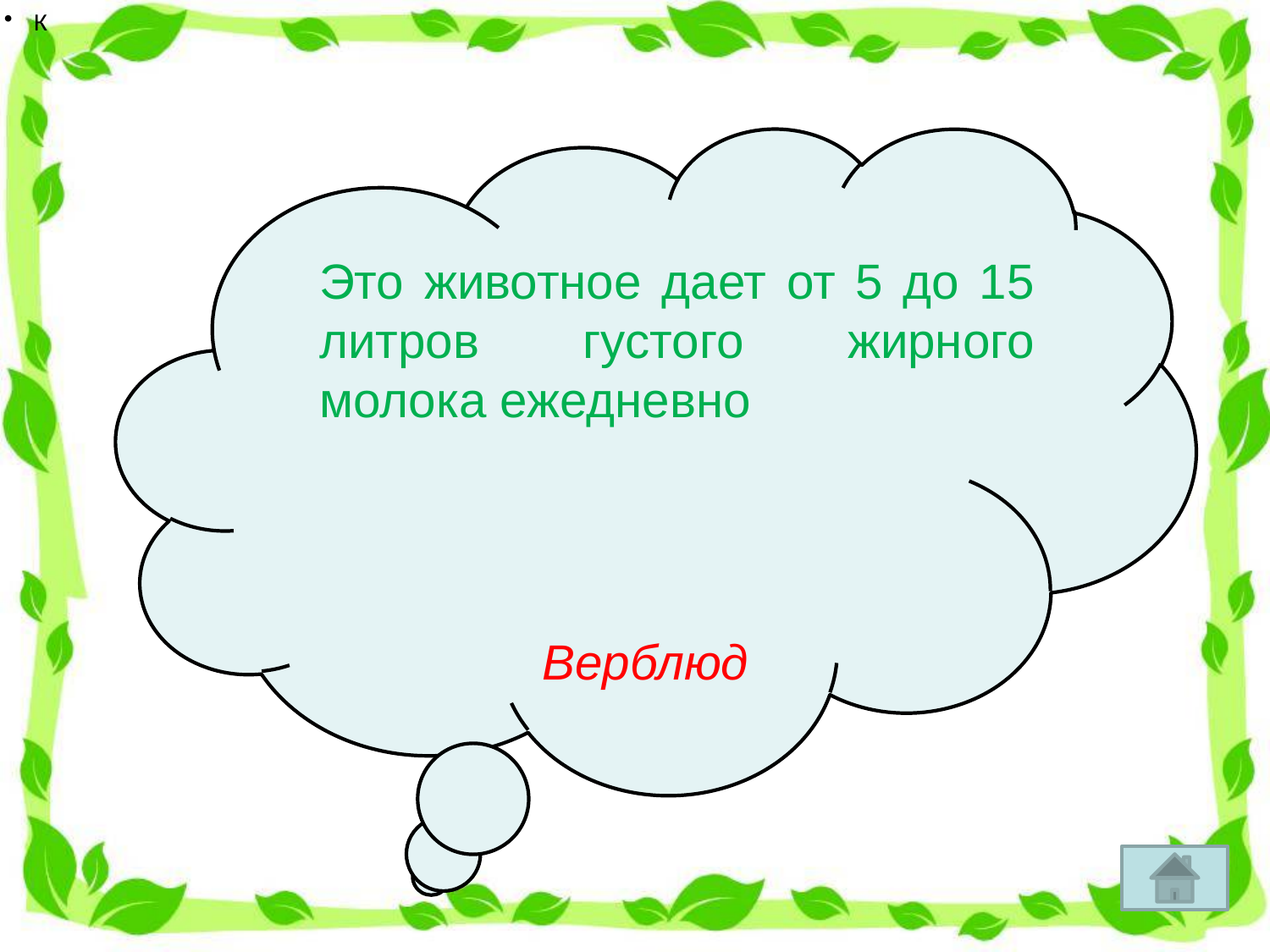

К

Это животное дает от 5 до 15 литров густого жирного молока ежедневно

Верблюд